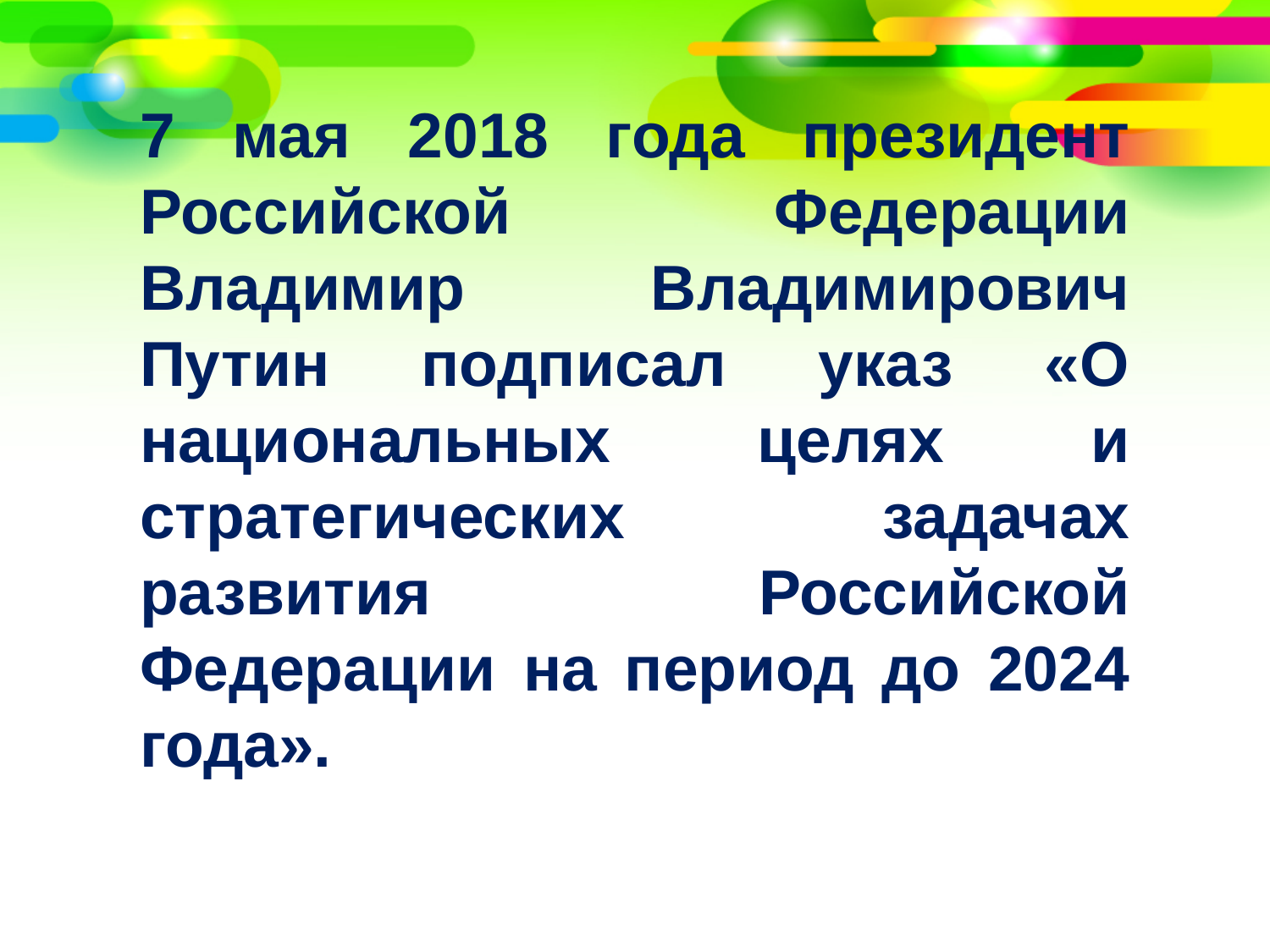

# 7 мая 2018 года президент Российской Федерации Владимир Владимирович Путин подписал указ «О национальных целях и стратегических задачах развития Российской Федерации на период до 2024 года».